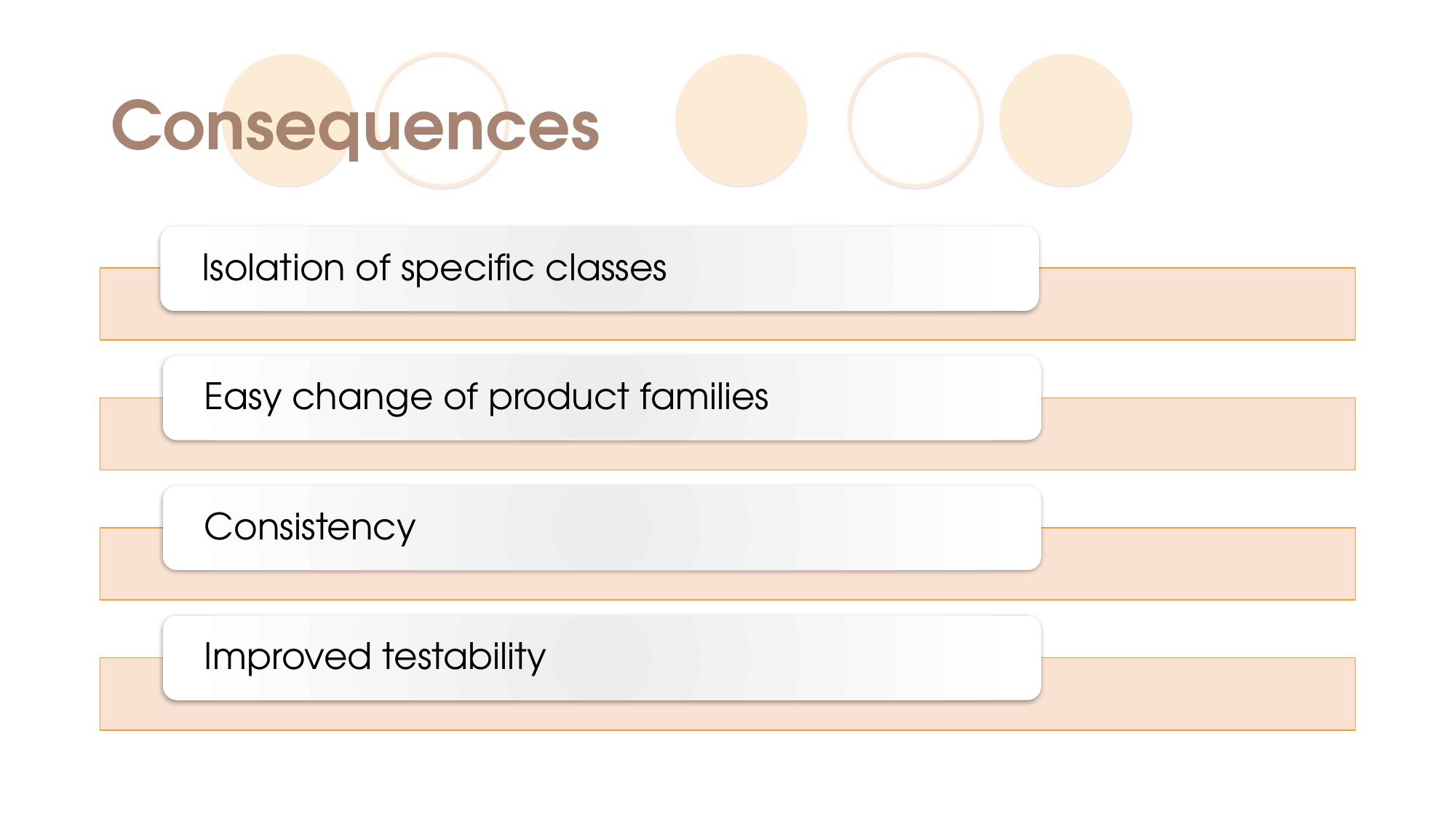

# Consequences
Isolation of specific classes
Easy change of product families
Consistency
Improved testability